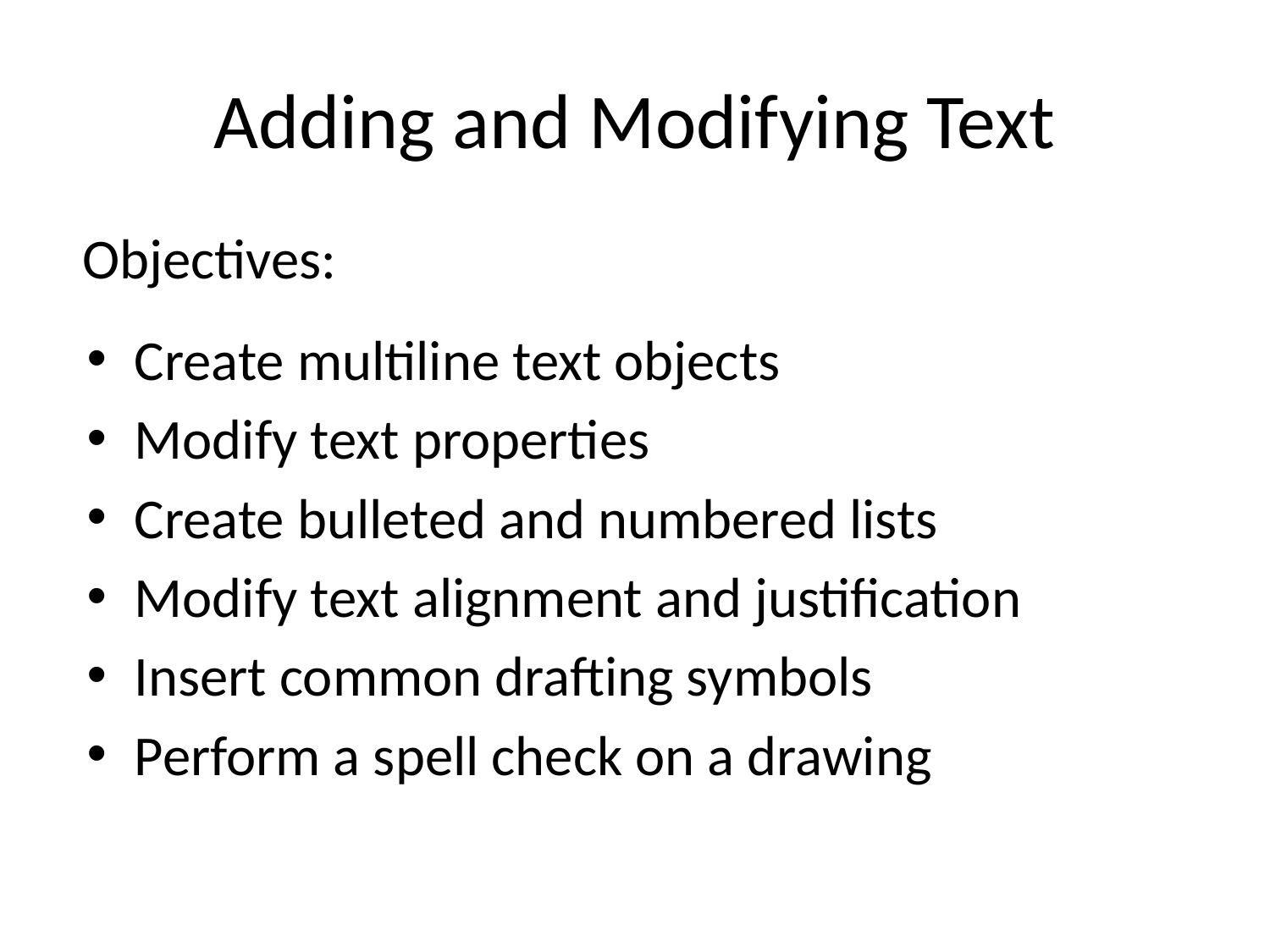

# Adding and Modifying Text
Objectives:
Create multiline text objects
Modify text properties
Create bulleted and numbered lists
Modify text alignment and justification
Insert common drafting symbols
Perform a spell check on a drawing